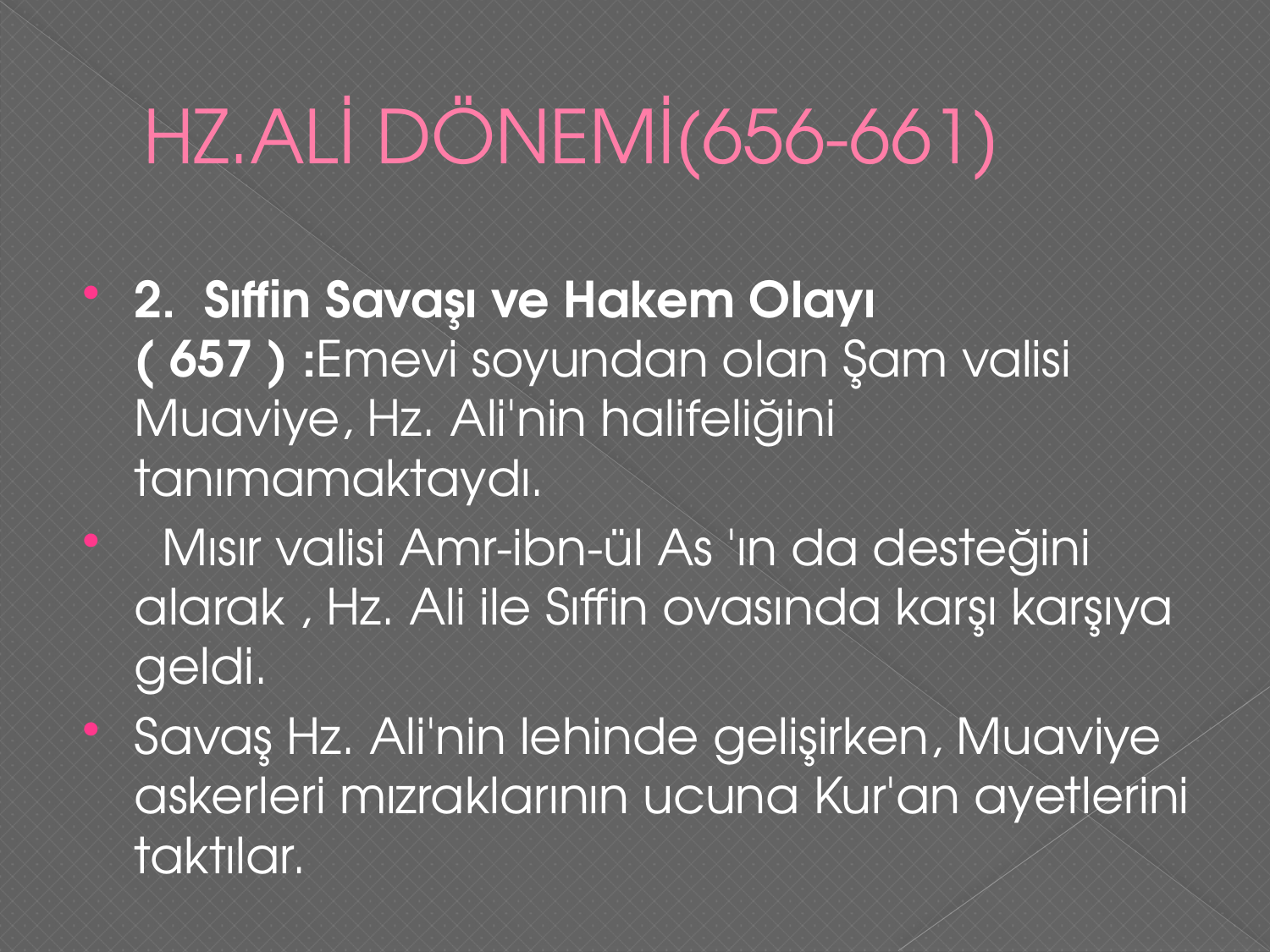

# HZ.ALİ DÖNEMİ(656-661)
2.  Sıffin Savaşı ve Hakem Olayı  ( 657 ) :Emevi soyundan olan Şam valisi Muaviye, Hz. Ali'nin halifeliğini tanımamaktaydı.
  Mısır valisi Amr-ibn-ül As 'ın da desteğini alarak , Hz. Ali ile Sıffin ovasında karşı karşıya geldi.
Savaş Hz. Ali'nin lehinde gelişirken, Muaviye askerleri mızraklarının ucuna Kur'an ayetlerini taktılar.